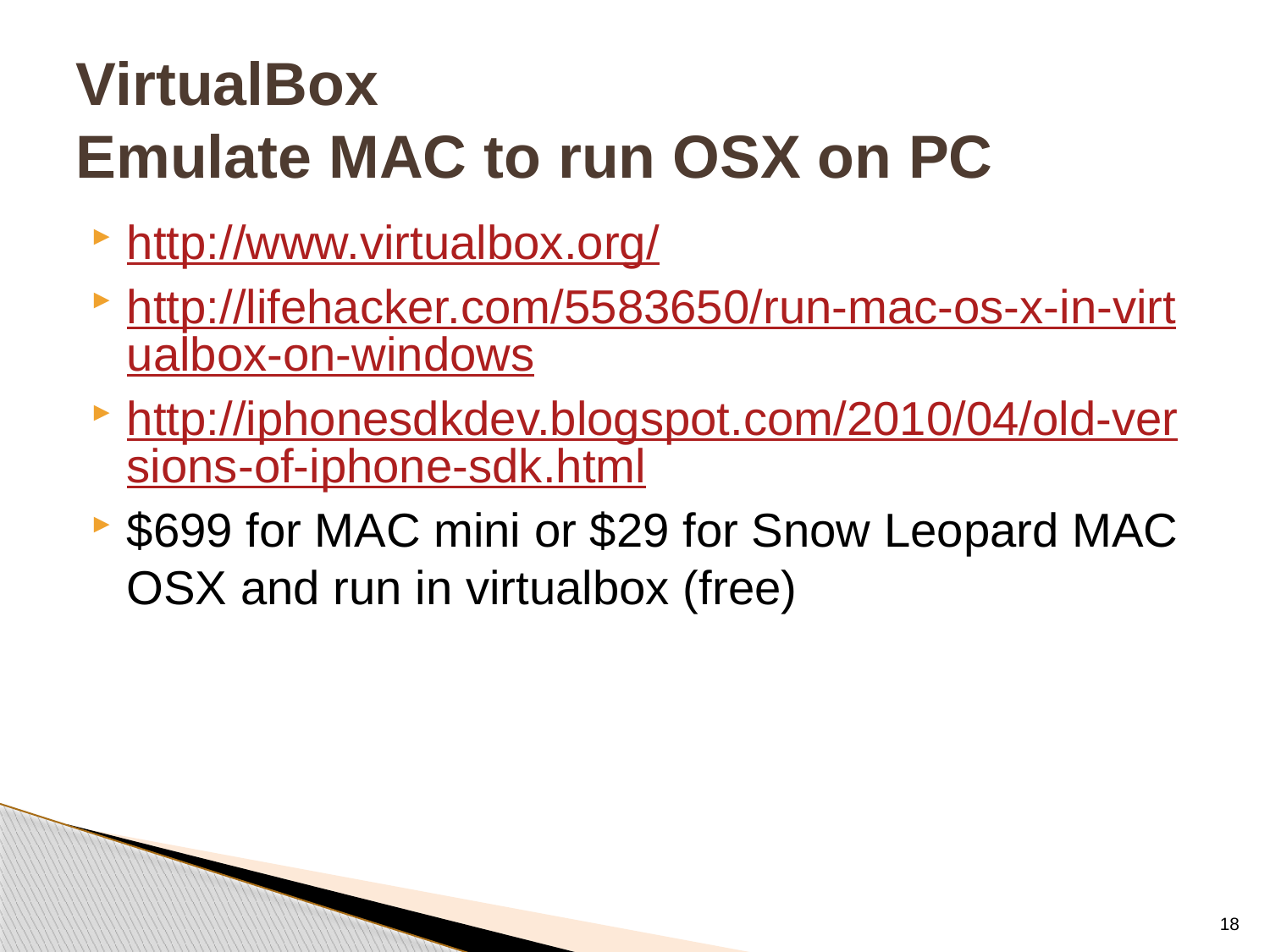

# VirtualBox Emulate MAC to run OSX on PC
http://www.virtualbox.org/
http://lifehacker.com/5583650/run-mac-os-x-in-virtualbox-on-windows
http://iphonesdkdev.blogspot.com/2010/04/old-versions-of-iphone-sdk.html
$699 for MAC mini or $29 for Snow Leopard MAC OSX and run in virtualbox (free)
18